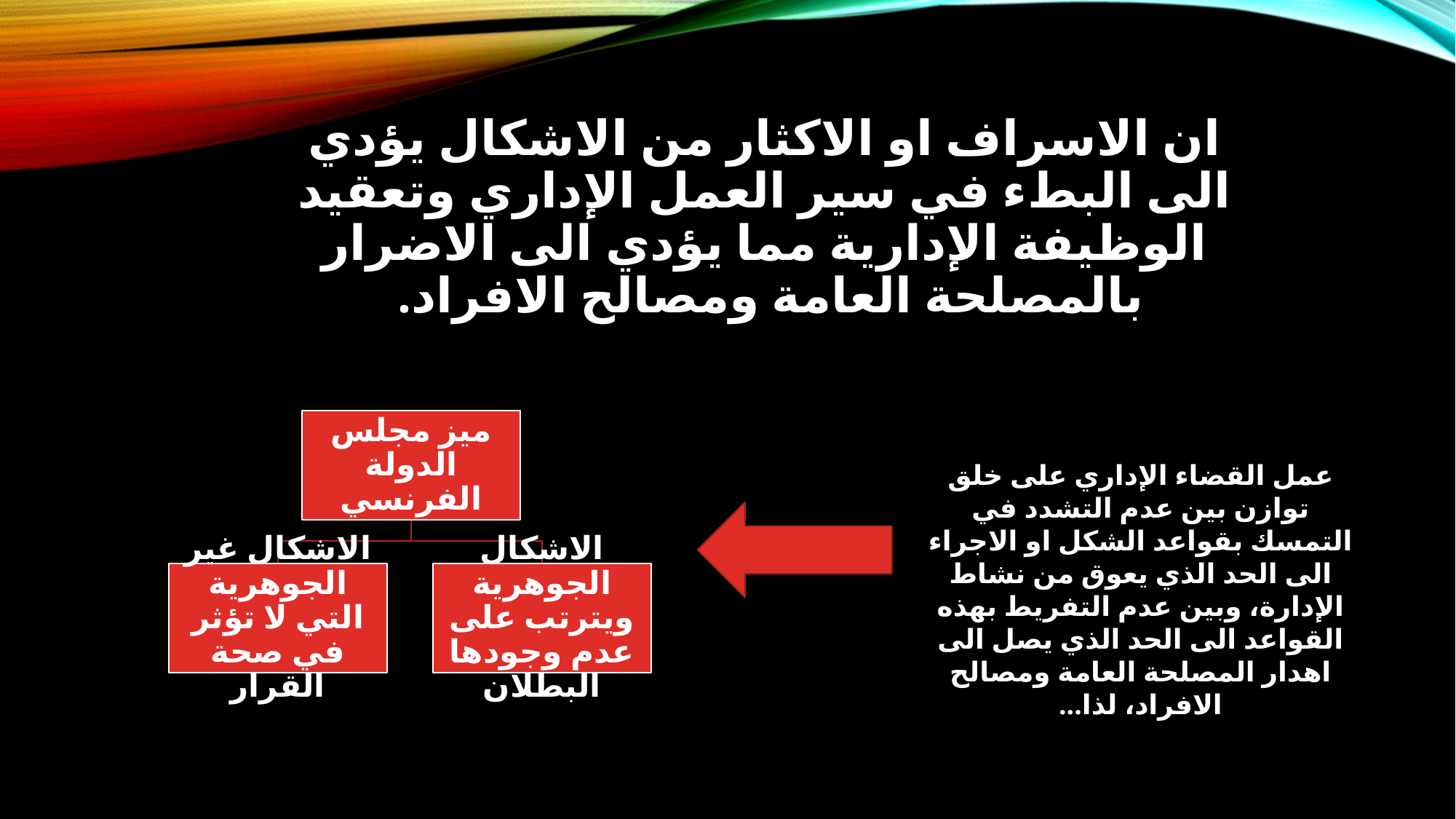

# ان الاسراف او الاكثار من الاشكال يؤدي الى البطء في سير العمل الإداري وتعقيد الوظيفة الإدارية مما يؤدي الى الاضرار بالمصلحة العامة ومصالح الافراد.
ميز مجلس الدولة الفرنسي
الاشكال غير الجوهرية التي لا تؤثر في صحة القرار
الاشكال الجوهرية ويترتب على عدم وجودها البطلان
عمل القضاء الإداري على خلق توازن بين عدم التشدد في التمسك بقواعد الشكل او الاجراء الى الحد الذي يعوق من نشاط الإدارة، وبين عدم التفريط بهذه القواعد الى الحد الذي يصل الى اهدار المصلحة العامة ومصالح الافراد، لذا...